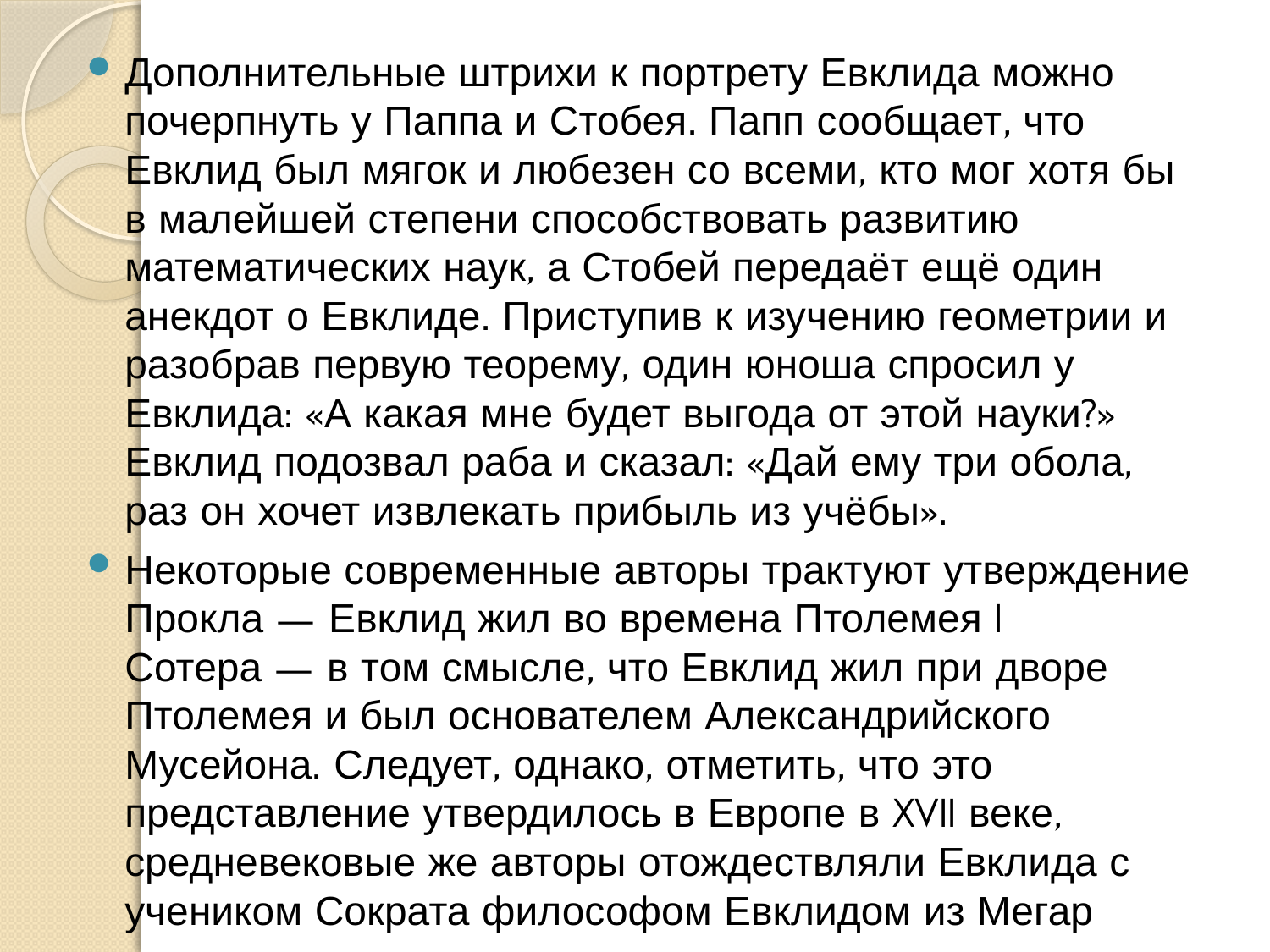

#
Дополнительные штрихи к портрету Евклида можно почерпнуть у Паппа и Стобея. Папп сообщает, что Евклид был мягок и любезен со всеми, кто мог хотя бы в малейшей степени способствовать развитию математических наук, а Стобей передаёт ещё один анекдот о Евклиде. Приступив к изучению геометрии и разобрав первую теорему, один юноша спросил у Евклида: «А какая мне будет выгода от этой науки?» Евклид подозвал раба и сказал: «Дай ему три обола, раз он хочет извлекать прибыль из учёбы».
Некоторые современные авторы трактуют утверждение Прокла — Евклид жил во времена Птолемея I Сотера — в том смысле, что Евклид жил при дворе Птолемея и был основателем Александрийского Мусейона. Следует, однако, отметить, что это представление утвердилось в Европе в XVII веке, средневековые же авторы отождествляли Евклида с учеником Сократа философом Евклидом из Мегар